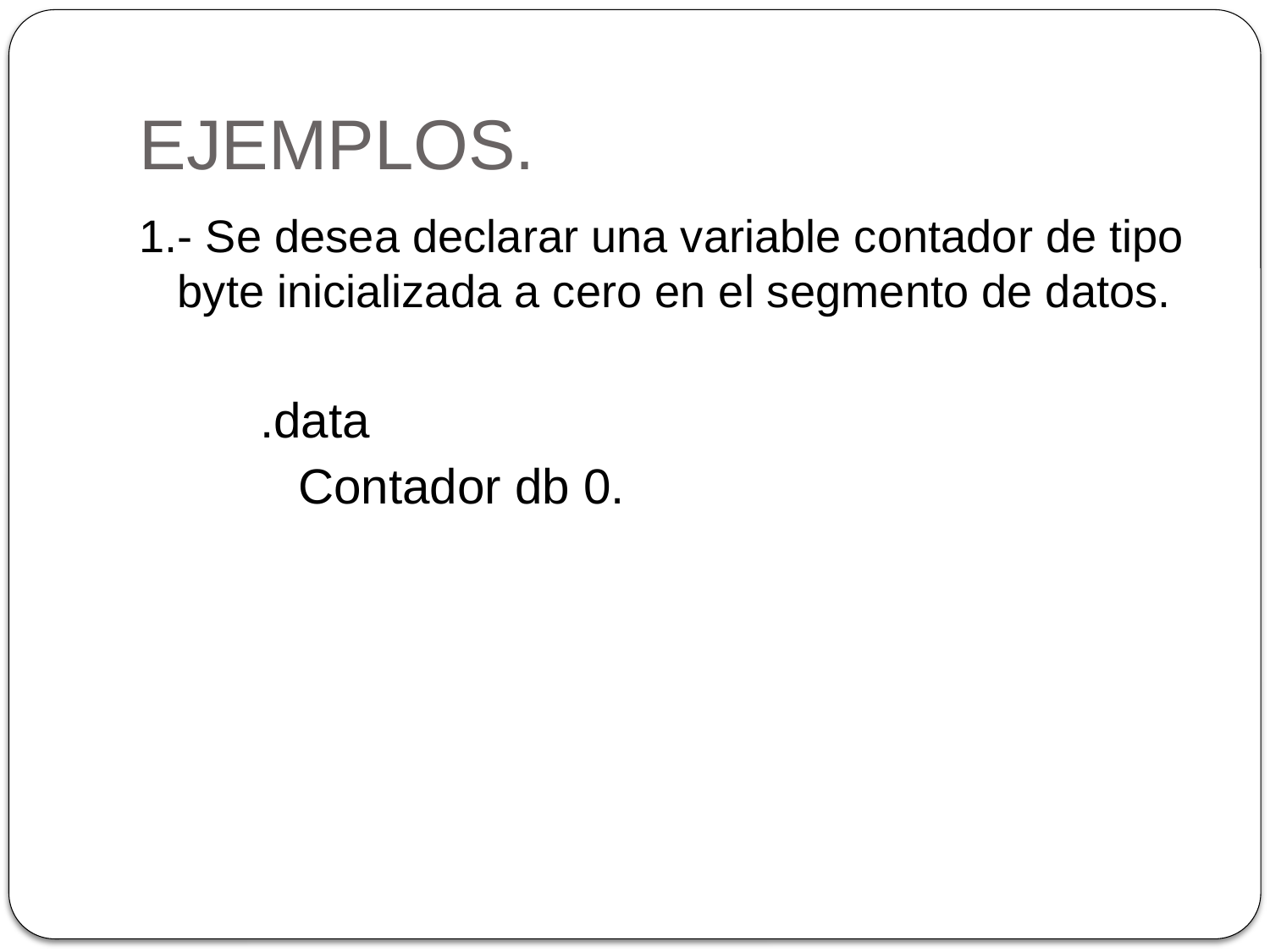

# EJEMPLOS.
1.- Se desea declarar una variable contador de tipo byte inicializada a cero en el segmento de datos.

.data
Contador db 0.